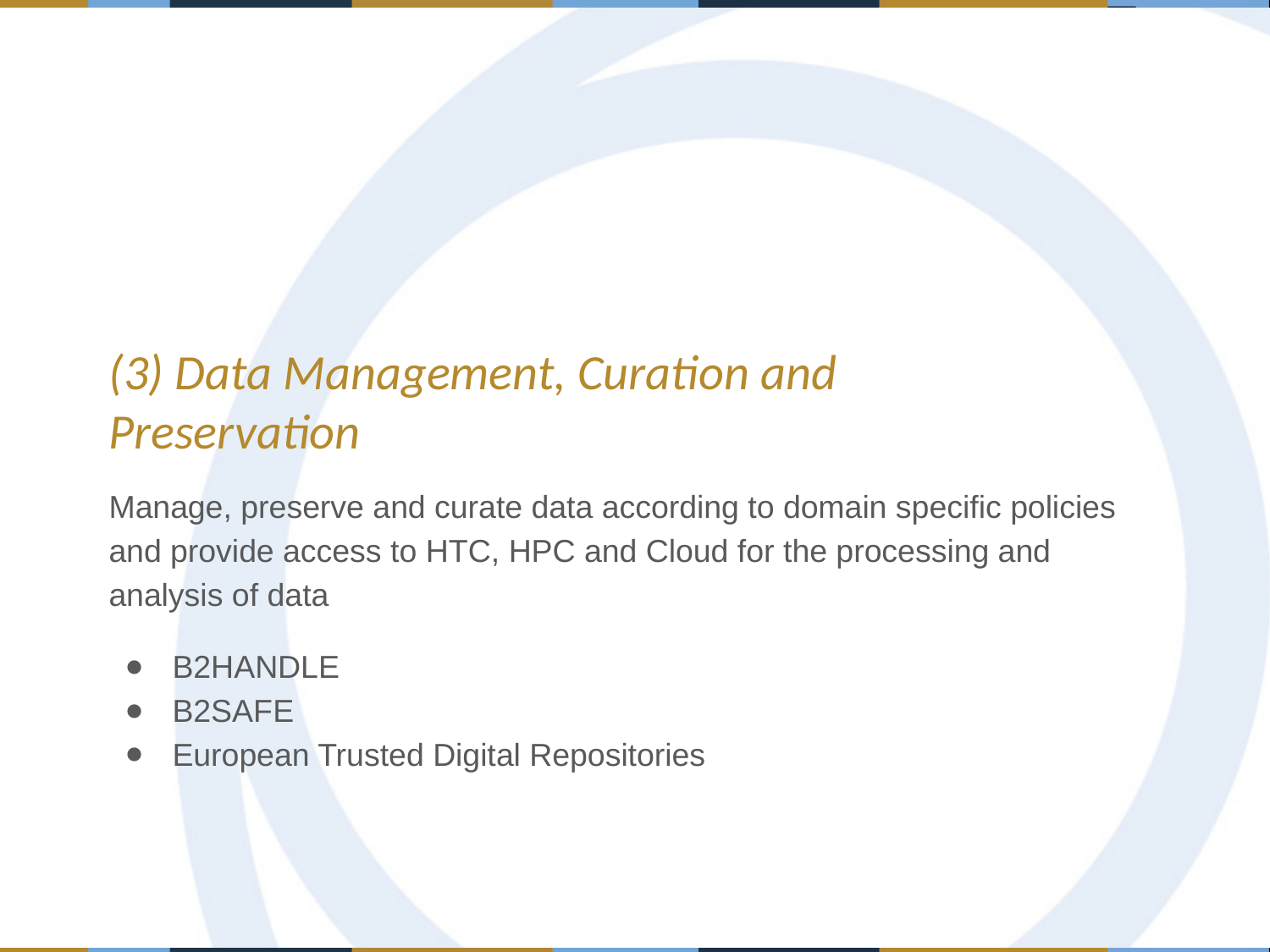

(3) Data Management, Curation and Preservation
Manage, preserve and curate data according to domain specific policies and provide access to HTC, HPC and Cloud for the processing and analysis of data
B2HANDLE
B2SAFE
European Trusted Digital Repositories